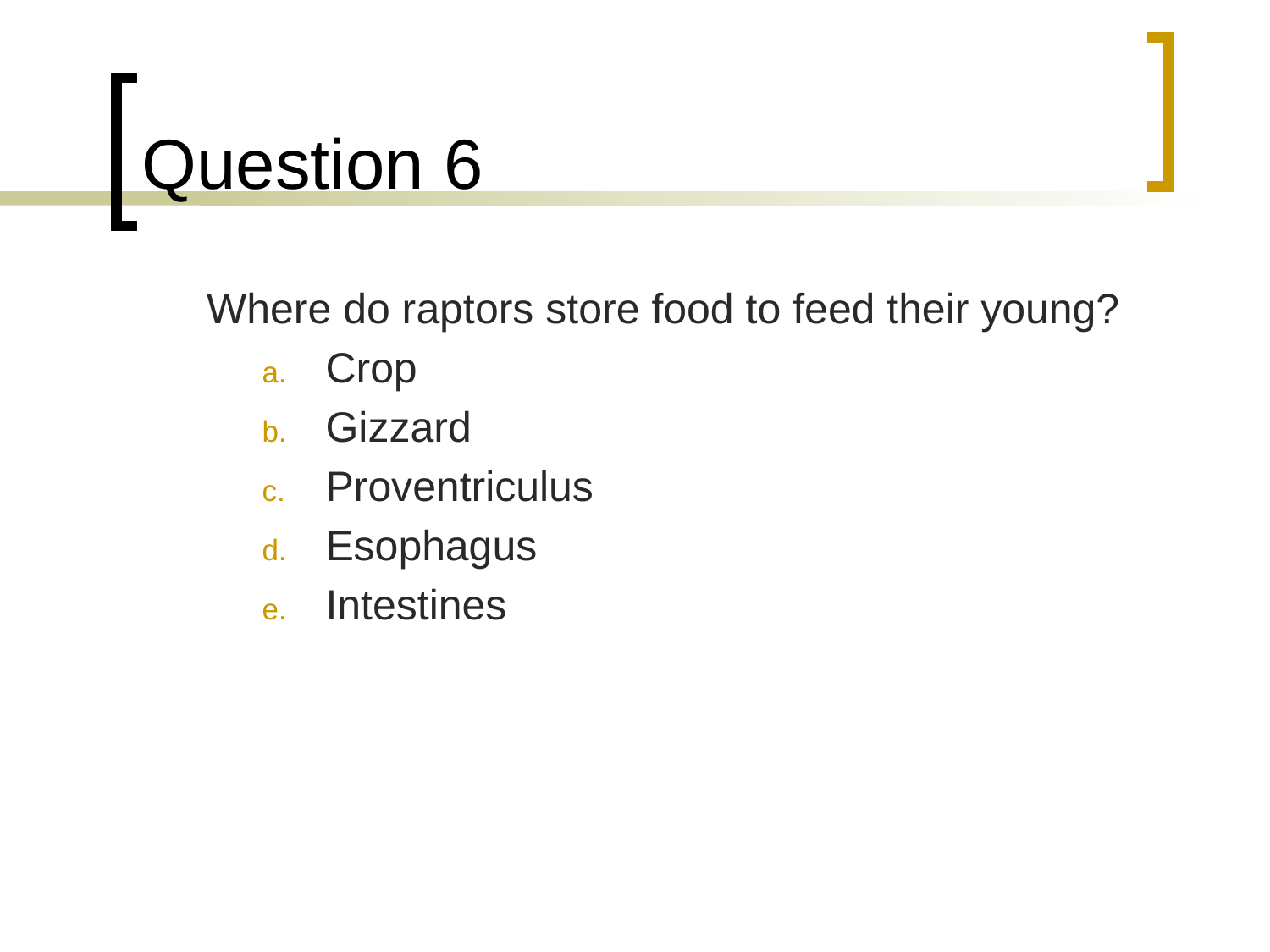

# Question 6
	Where do raptors store food to feed their young?
Crop
Gizzard
Proventriculus
Esophagus
Intestines